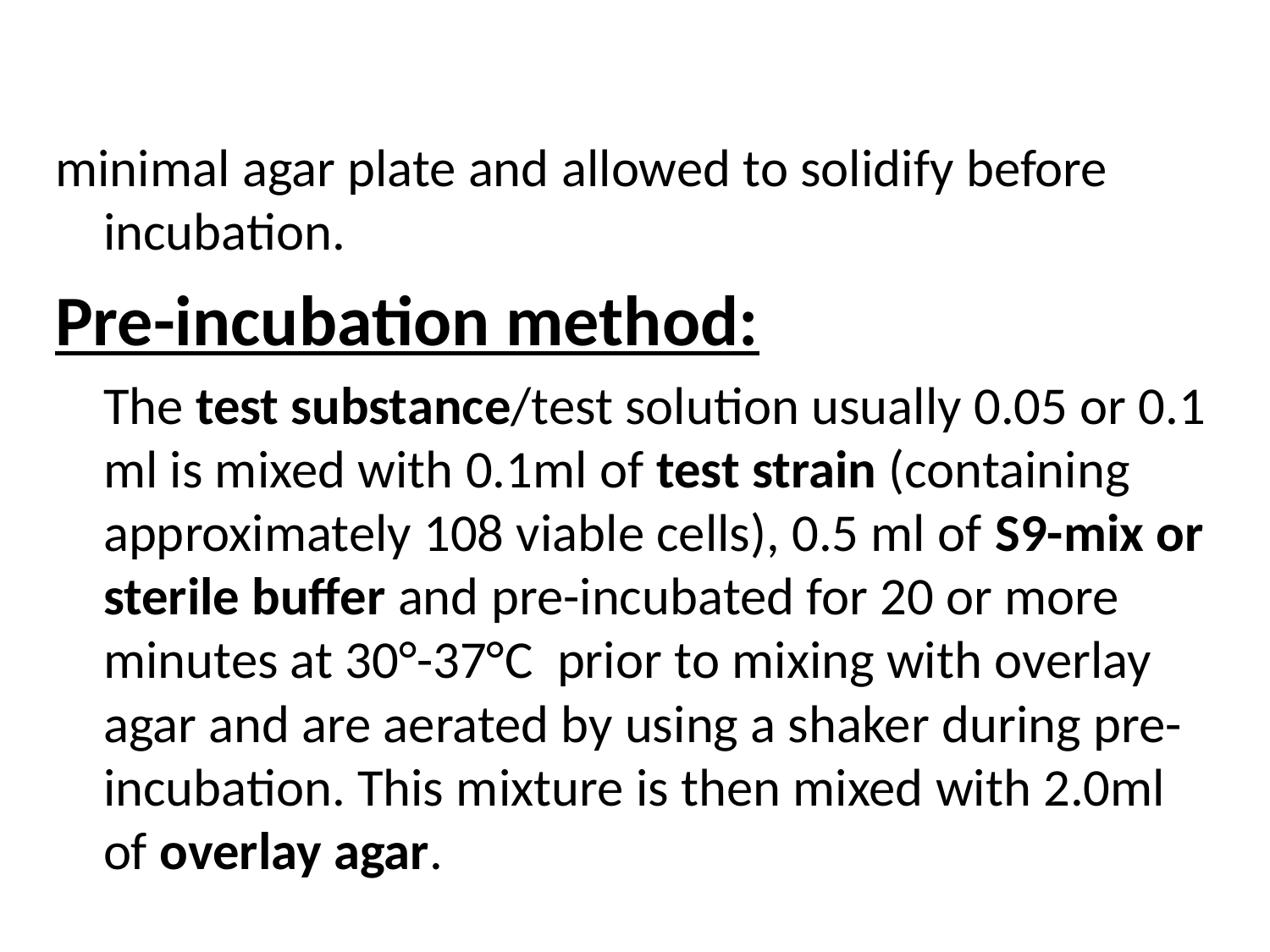

minimal agar plate and allowed to solidify before incubation.
Pre-incubation method:
    The test substance/test solution usually 0.05 or 0.1 ml is mixed with 0.1ml of test strain (containing approximately 108 viable cells), 0.5 ml of S9-mix or sterile buffer and pre-incubated for 20 or more minutes at 30°-37°C  prior to mixing with overlay agar and are aerated by using a shaker during pre-incubation. This mixture is then mixed with 2.0ml of overlay agar.